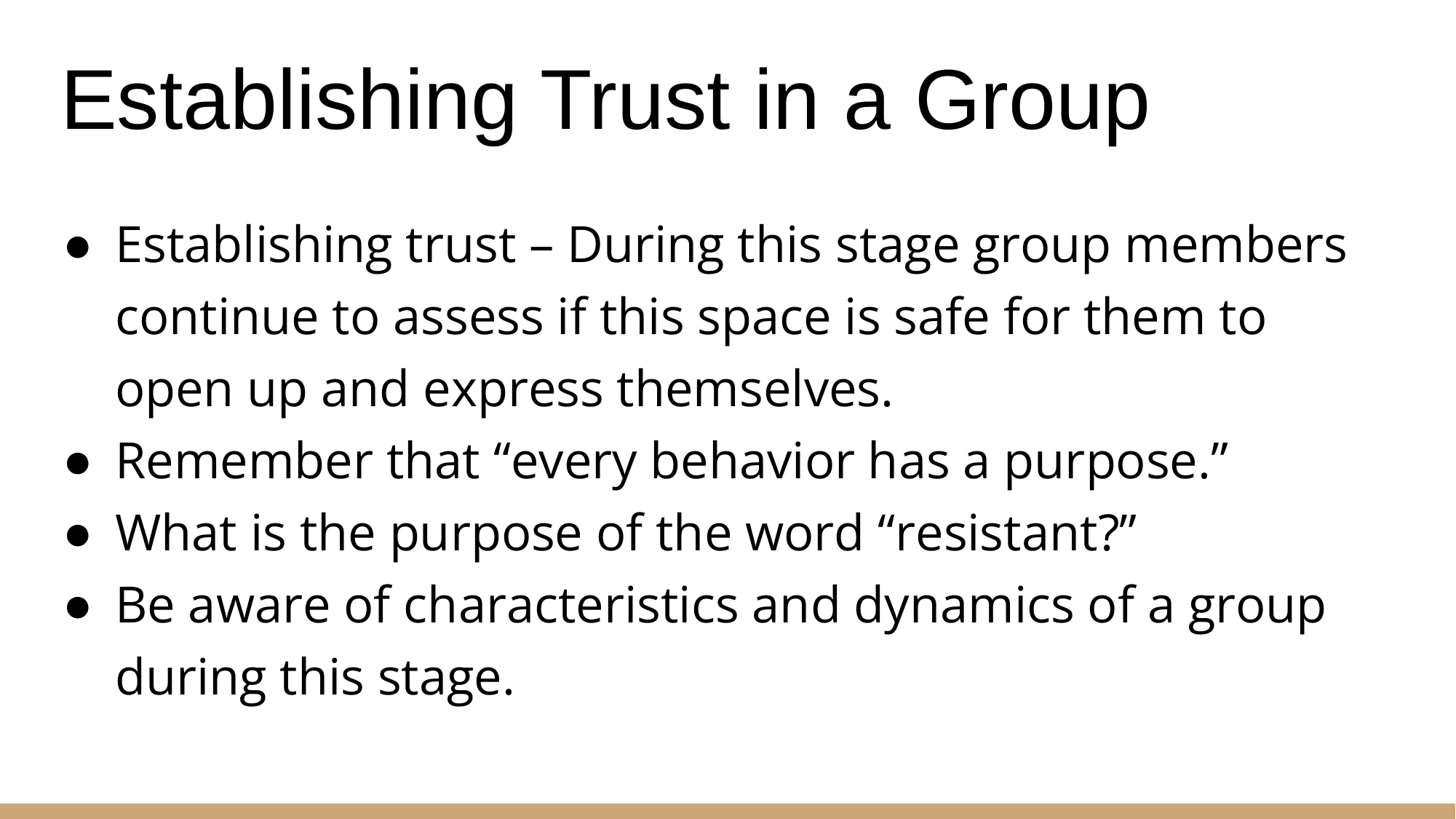

# Establishing Trust in a Group
Establishing trust – During this stage group members continue to assess if this space is safe for them to open up and express themselves.
Remember that “every behavior has a purpose.”
What is the purpose of the word “resistant?”
Be aware of characteristics and dynamics of a group during this stage.